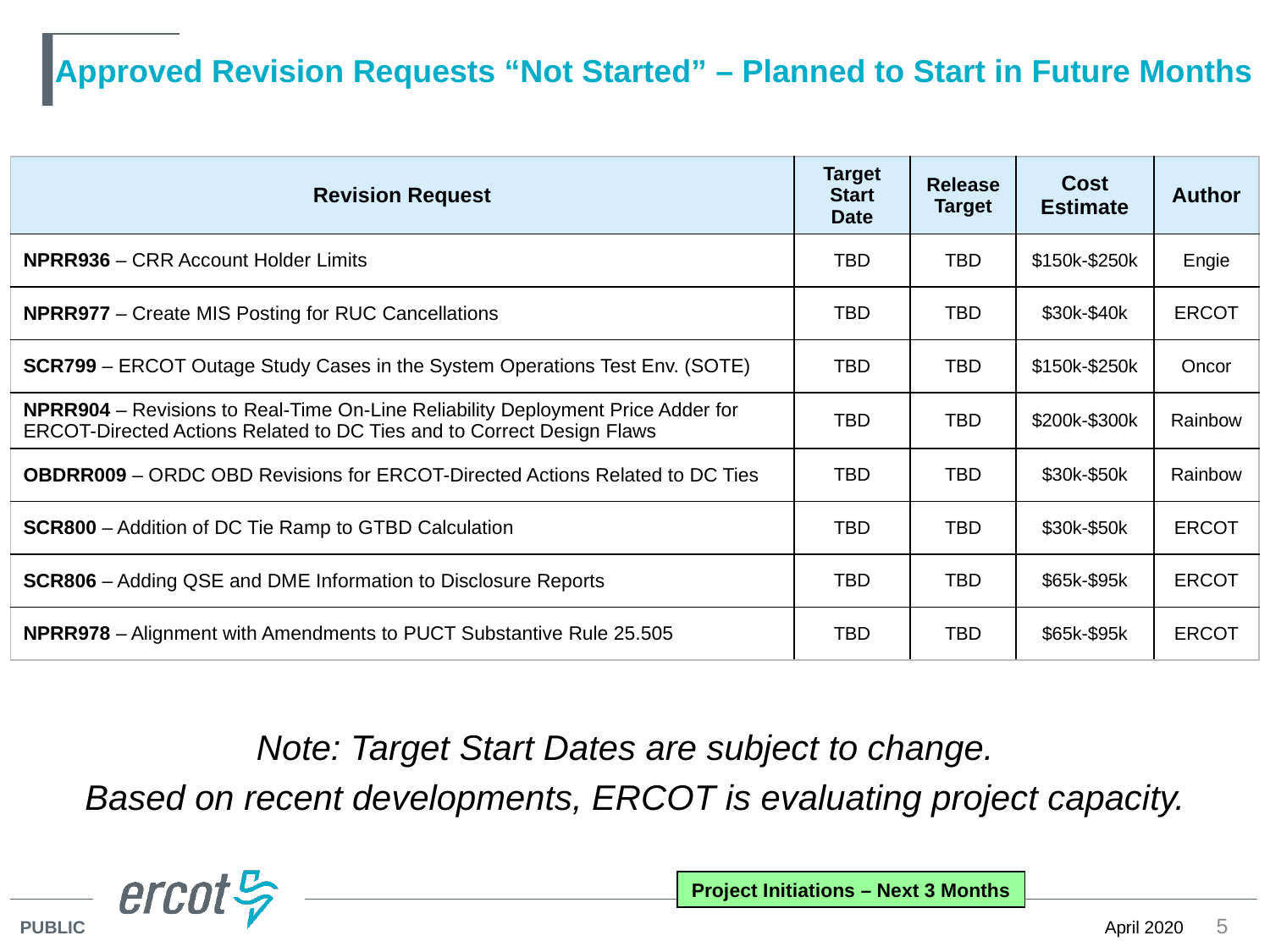

# Approved Revision Requests “Not Started” – Planned to Start in Future Months
| Revision Request | Target Start Date | Release Target | Cost Estimate | Author |
| --- | --- | --- | --- | --- |
| NPRR936 – CRR Account Holder Limits | TBD | TBD | $150k-$250k | Engie |
| NPRR977 – Create MIS Posting for RUC Cancellations | TBD | TBD | $30k-$40k | ERCOT |
| SCR799 – ERCOT Outage Study Cases in the System Operations Test Env. (SOTE) | TBD | TBD | $150k-$250k | Oncor |
| NPRR904 – Revisions to Real-Time On-Line Reliability Deployment Price Adder for ERCOT-Directed Actions Related to DC Ties and to Correct Design Flaws | TBD | TBD | $200k-$300k | Rainbow |
| OBDRR009 – ORDC OBD Revisions for ERCOT-Directed Actions Related to DC Ties | TBD | TBD | $30k-$50k | Rainbow |
| SCR800 – Addition of DC Tie Ramp to GTBD Calculation | TBD | TBD | $30k-$50k | ERCOT |
| SCR806 – Adding QSE and DME Information to Disclosure Reports | TBD | TBD | $65k-$95k | ERCOT |
| NPRR978 – Alignment with Amendments to PUCT Substantive Rule 25.505 | TBD | TBD | $65k-$95k | ERCOT |
Note: Target Start Dates are subject to change.
Based on recent developments, ERCOT is evaluating project capacity.
Project Initiations – Next 3 Months
5